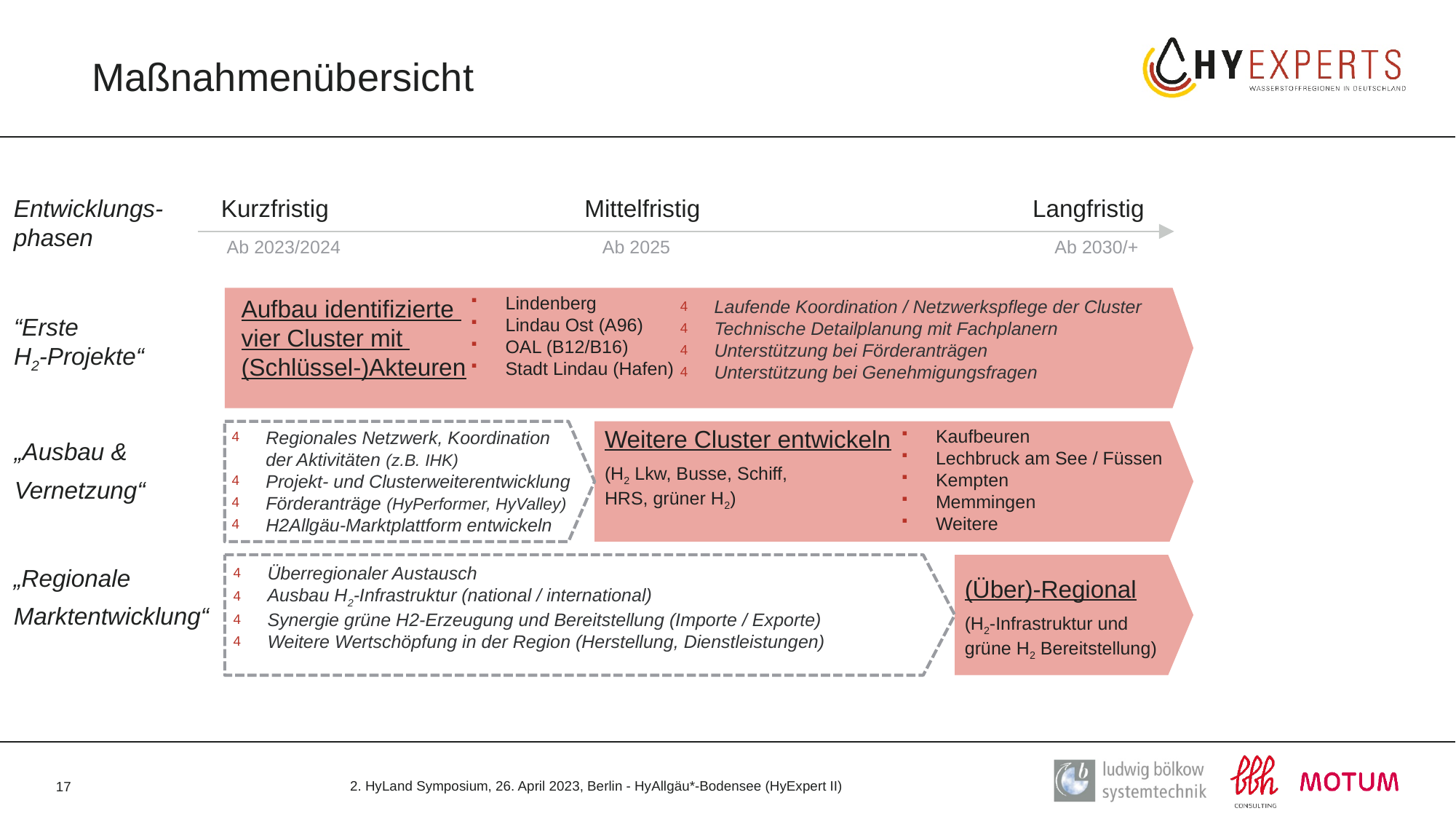

# Maßnahmenübersicht
Entwicklungs-phasen
Mittelfristig
Kurzfristig
Langfristig
Ab 2023/2024
Ab 2025
Ab 2030/+

Laufende Koordination / Netzwerkspflege der Cluster
Technische Detailplanung mit Fachplanern
Unterstützung bei Förderanträgen
Unterstützung bei Genehmigungsfragen
Lindenberg
Lindau Ost (A96)
OAL (B12/B16)
Stadt Lindau (Hafen)
Aufbau identifizierte
vier Cluster mit
(Schlüssel-)Akteuren
“Erste
H2-Projekte“
Regionales Netzwerk, Koordination
der Aktivitäten (z.B. IHK)
Projekt- und Clusterweiterentwicklung
Förderanträge (HyPerformer, HyValley)
H2Allgäu-Marktplattform entwickeln

Weitere Cluster entwickeln
(H2 Lkw, Busse, Schiff,
HRS, grüner H2)
Kaufbeuren
Lechbruck am See / Füssen
Kempten
Memmingen
Weitere
„Ausbau &
Vernetzung“

Überregionaler Austausch
Ausbau H2-Infrastruktur (national / international)
Synergie grüne H2-Erzeugung und Bereitstellung (Importe / Exporte)
Weitere Wertschöpfung in der Region (Herstellung, Dienstleistungen)
„Regionale
Marktentwicklung“
(Über)-Regional
(H2-Infrastruktur und
grüne H2 Bereitstellung)
2. HyLand Symposium, 26. April 2023, Berlin - HyAllgäu*-Bodensee (HyExpert II)